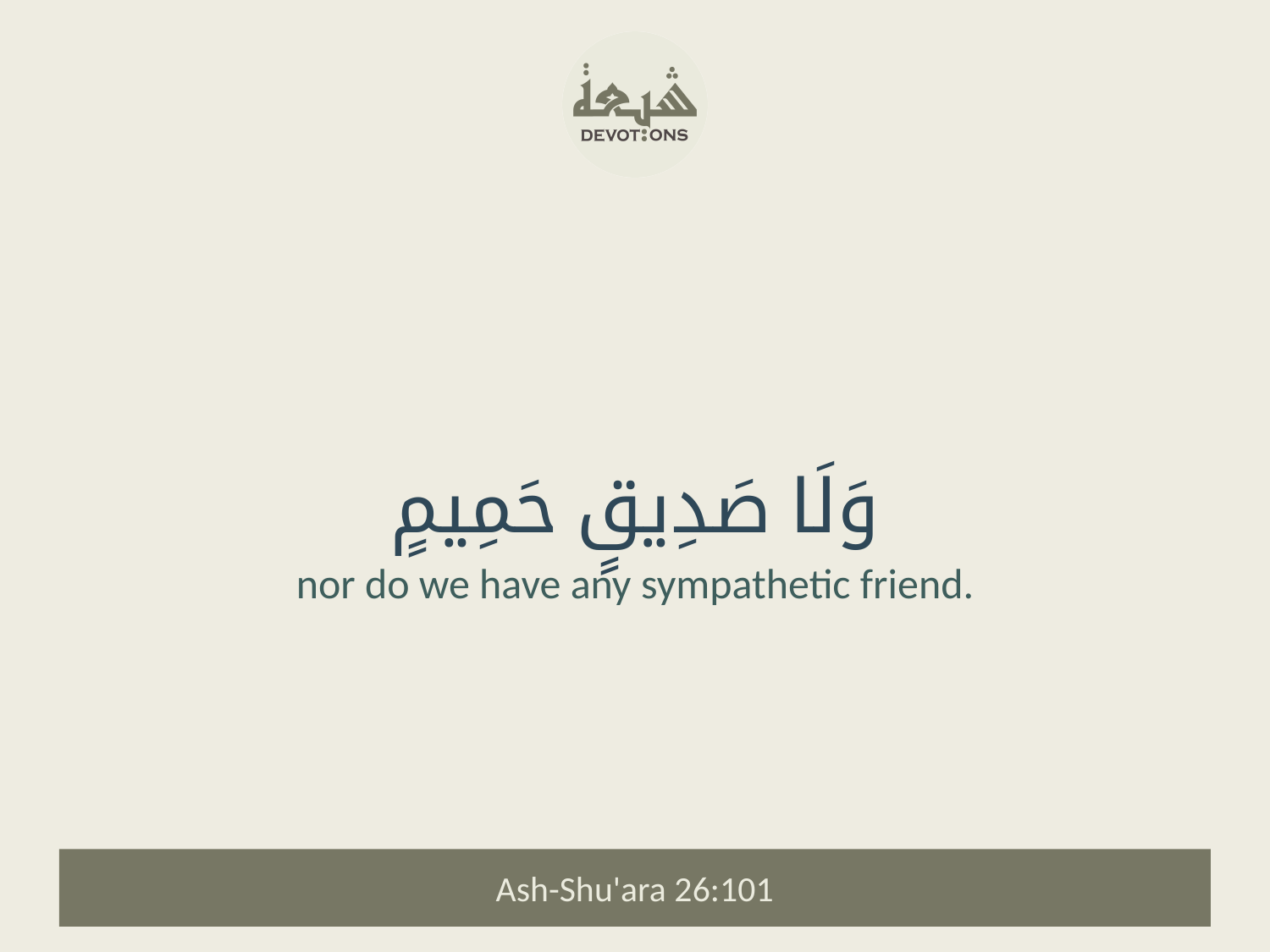

وَلَا صَدِيقٍ حَمِيمٍ
nor do we have any sympathetic friend.
Ash-Shu'ara 26:101